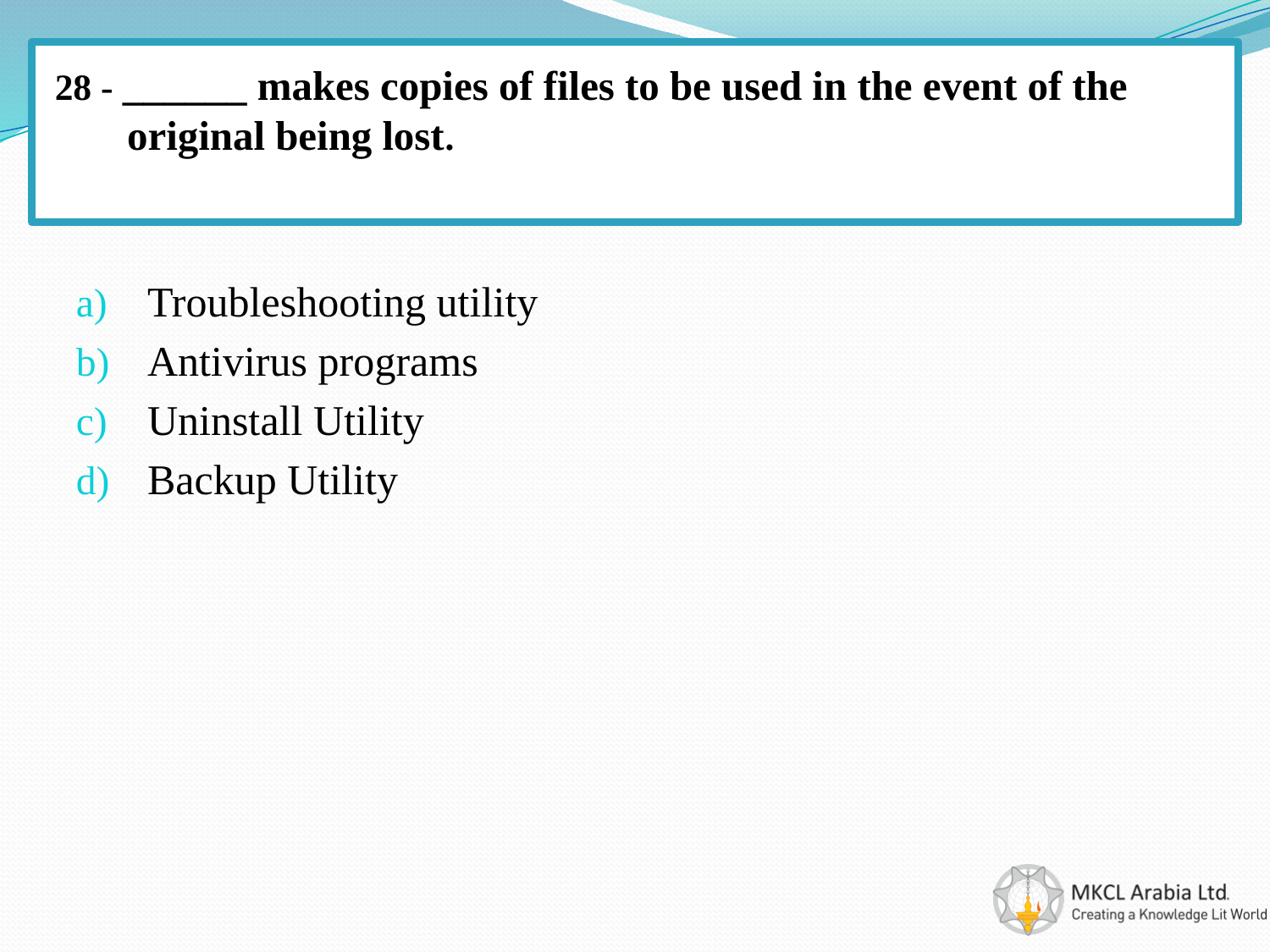

# 28 - ______ makes copies of files to be used in the event of the original being lost.
Troubleshooting utility
Antivirus programs
Uninstall Utility
Backup Utility